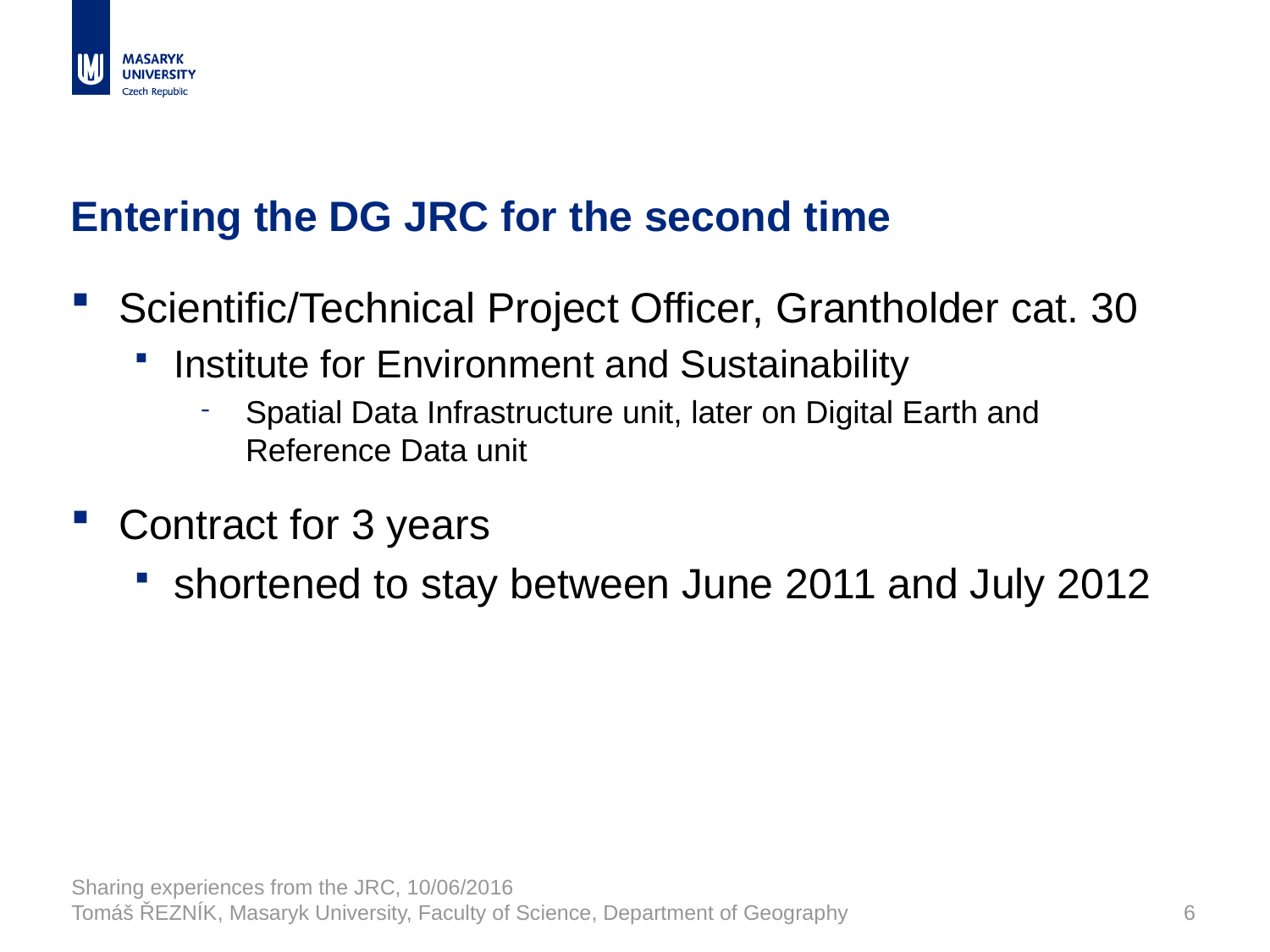

# Entering the DG JRC for the second time
Scientific/Technical Project Officer, Grantholder cat. 30
Institute for Environment and Sustainability
Spatial Data Infrastructure unit, later on Digital Earth and Reference Data unit
Contract for 3 years
shortened to stay between June 2011 and July 2012

Sharing experiences from the JRC, 10/06/2016
Tomáš ŘEZNÍK, Masaryk University, Faculty of Science, Department of Geography
6